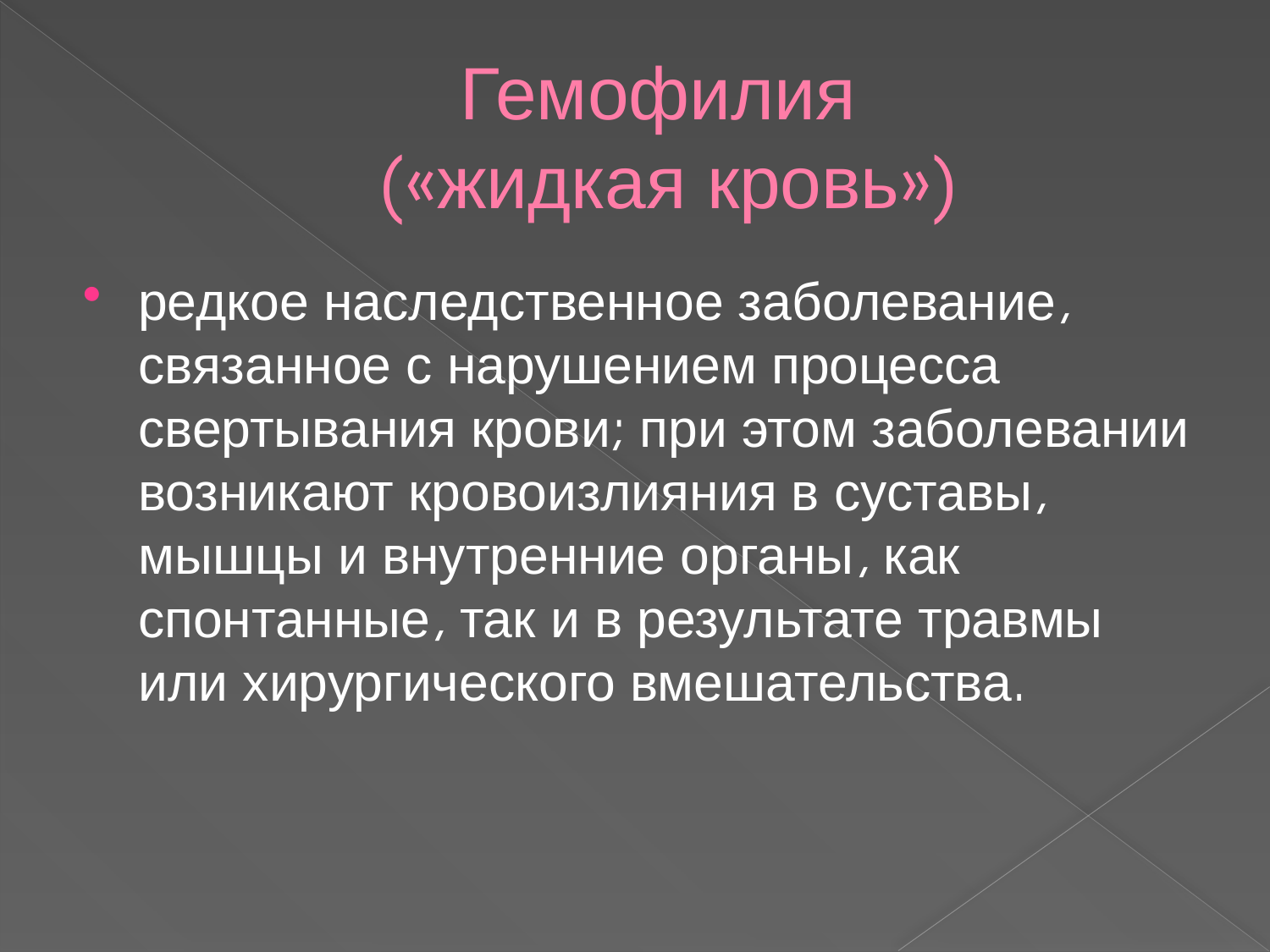

# Гемофилия («жидкая кровь»)
редкое наследственное заболевание, связанное с нарушением процесса свертывания крови; при этом заболевании возникают кровоизлияния в суставы, мышцы и внутренние органы, как спонтанные, так и в результате травмы или хирургического вмешательства.